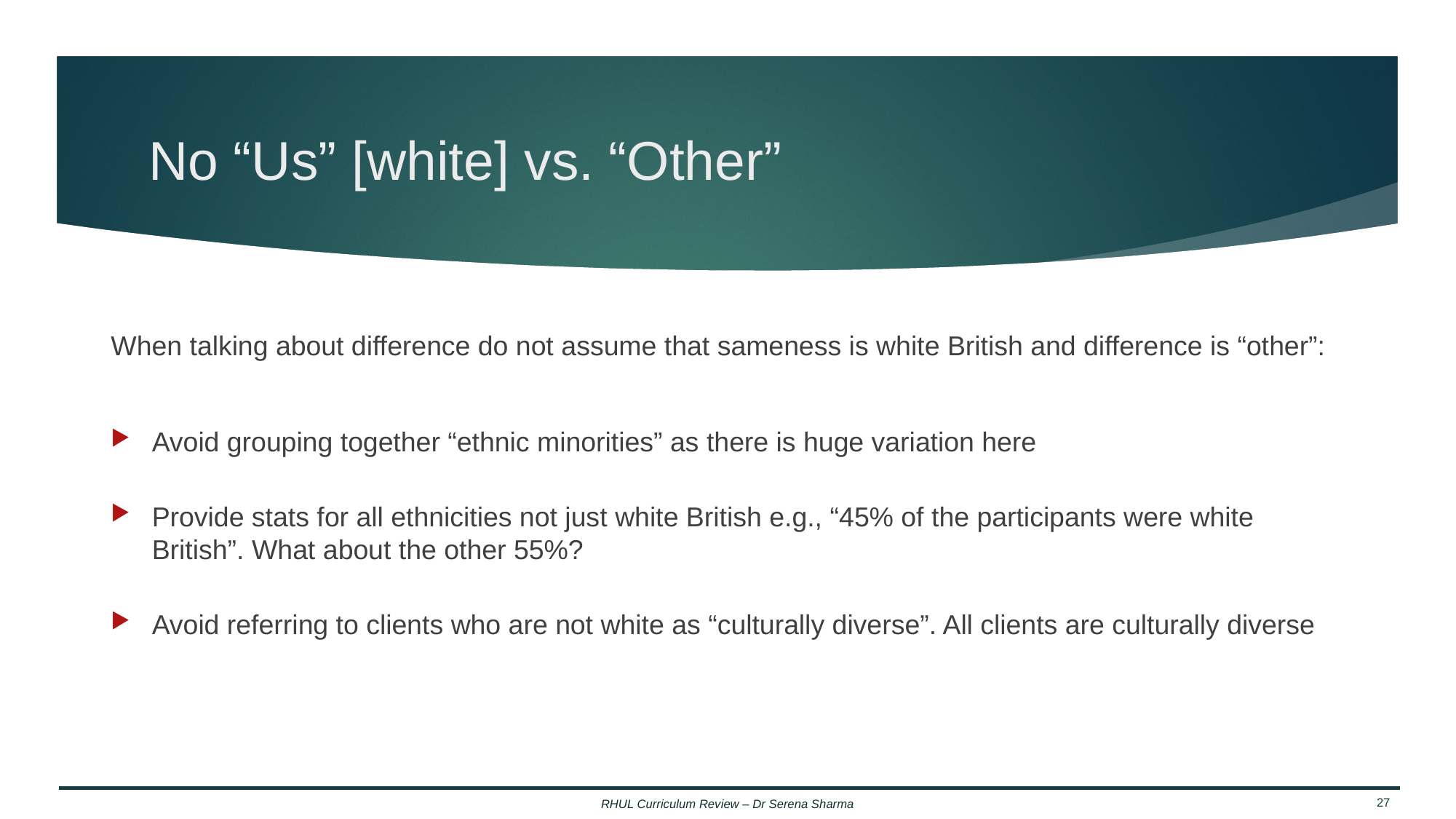

# No “Us” [white] vs. “Other”
When talking about difference do not assume that sameness is white British and difference is “other”:

Avoid grouping together “ethnic minorities” as there is huge variation here
Provide stats for all ethnicities not just white British e.g., “45% of the participants were white British”. What about the other 55%?
Avoid referring to clients who are not white as “culturally diverse”. All clients are culturally diverse

RHUL Curriculum Review – Dr Serena Sharma